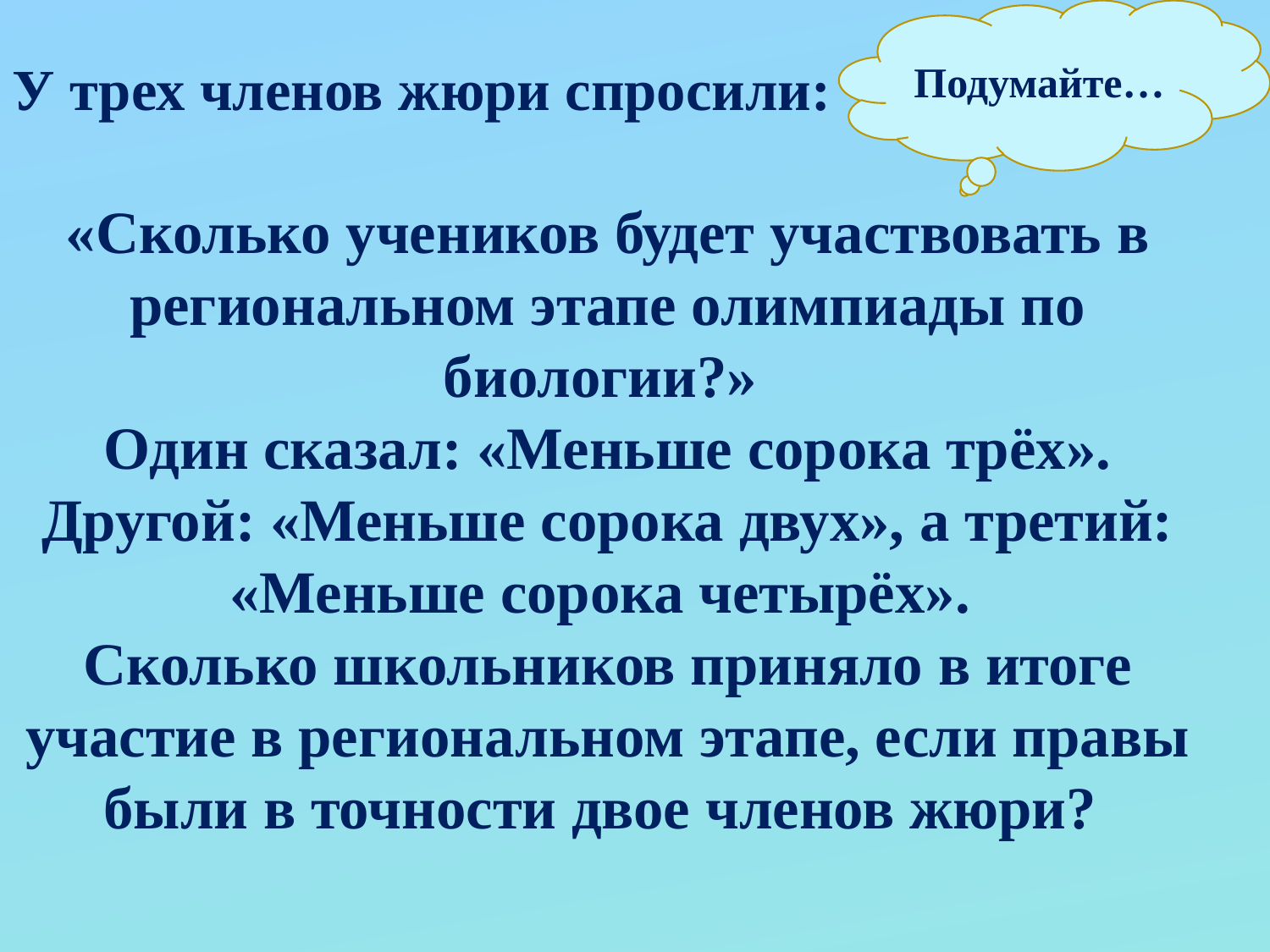

Подумайте…
У трех членов жюри спросили:

«Сколько учеников будет участвовать в региональном этапе олимпиады по биологии?»
Один сказал: «Меньше сорока трёх». Другой: «Меньше сорока двух», а третий: «Меньше сорока четырёх».
Сколько школьников приняло в итоге участие в региональном этапе, если правы были в точности двое членов жюри?